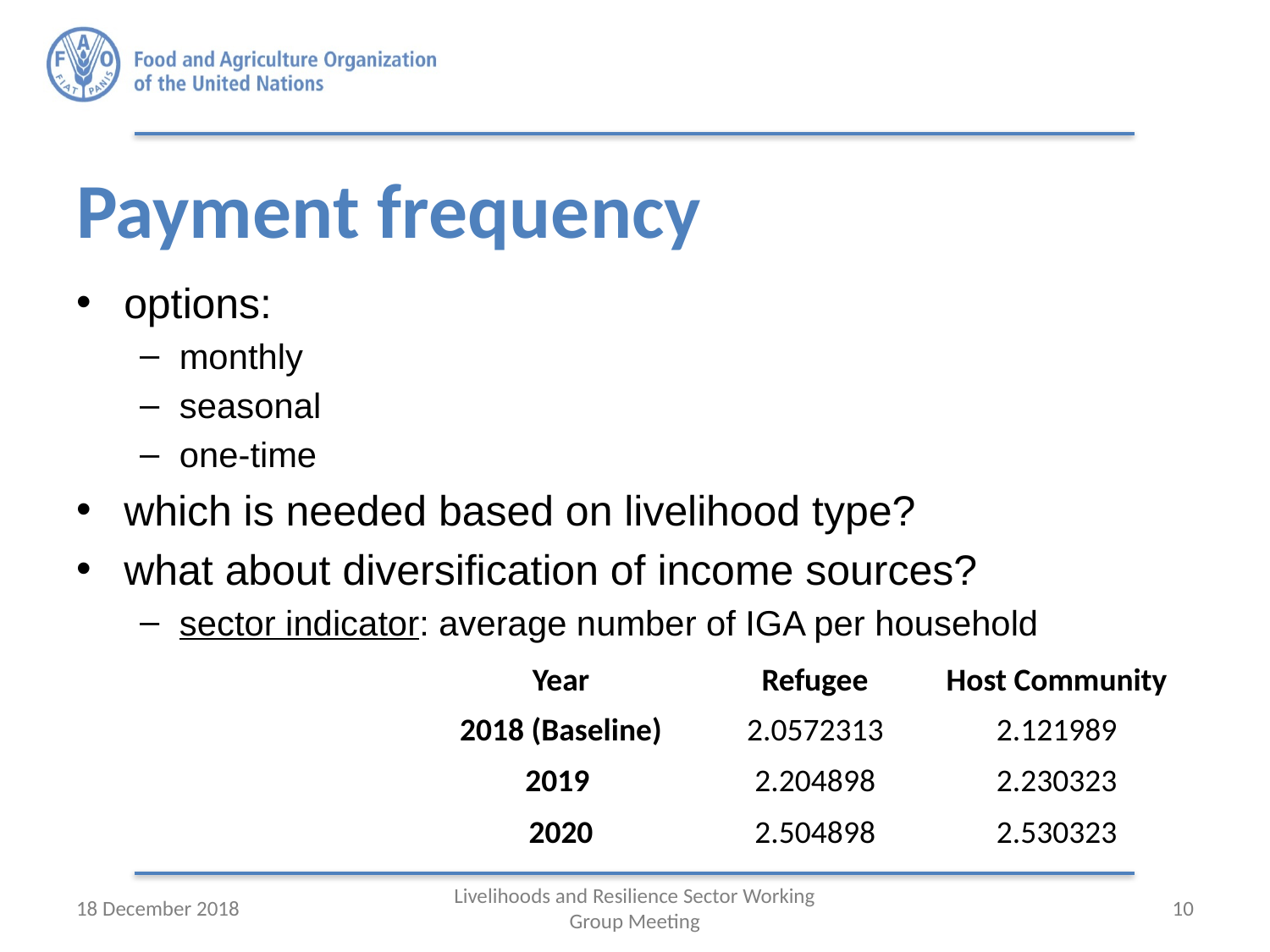

# Payment frequency
options:
monthly
seasonal
one-time
which is needed based on livelihood type?
what about diversification of income sources?
sector indicator: average number of IGA per household

| Year | Refugee | Host Community |
| --- | --- | --- |
| 2018 (Baseline) | 2.0572313 | 2.121989 |
| 2019 | 2.204898 | 2.230323 |
| 2020 | 2.504898 | 2.530323 |
18 December 2018
Livelihoods and Resilience Sector Working Group Meeting
10